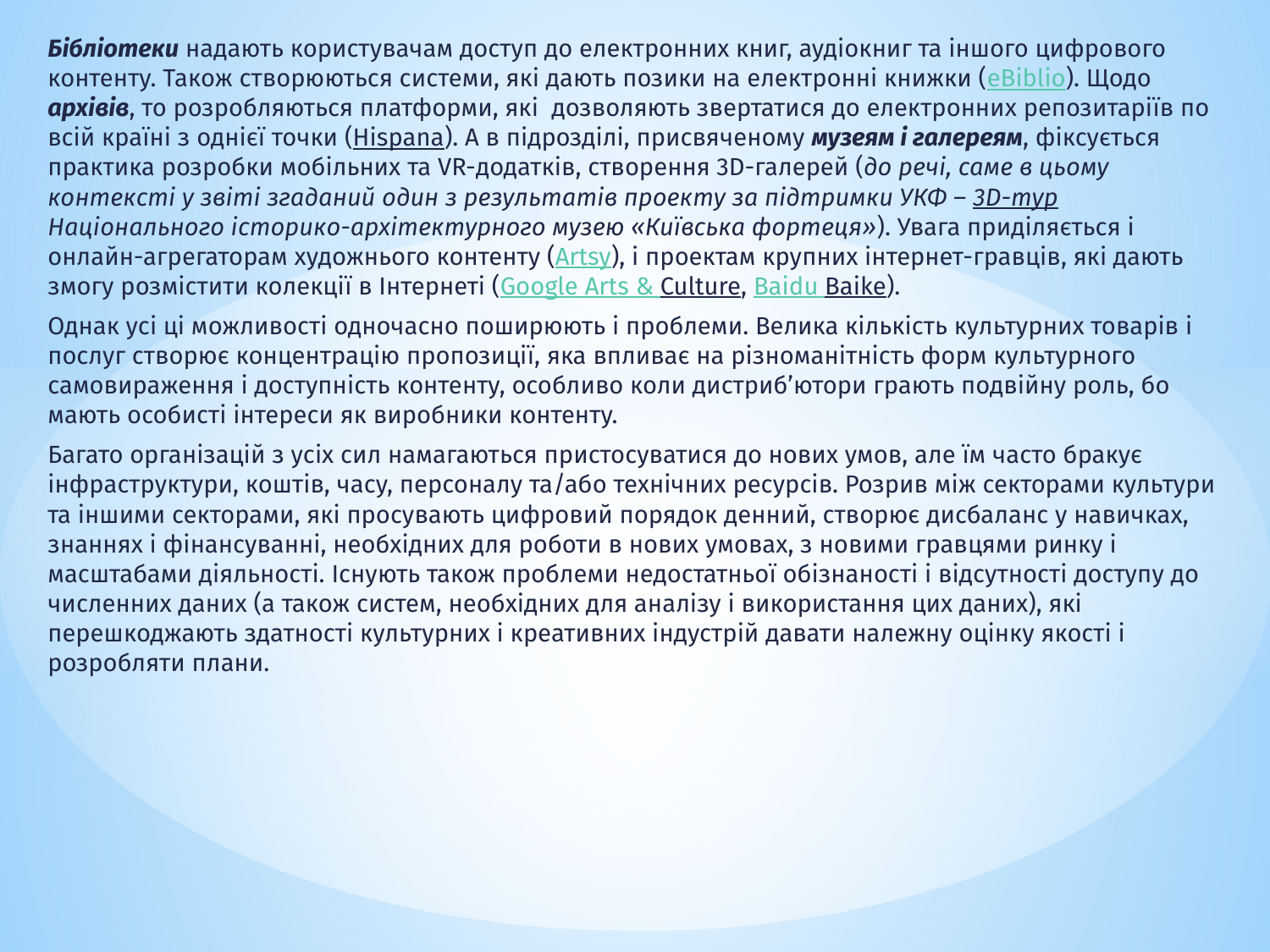

Бібліотеки надають користувачам доступ до електронних книг, аудіокниг та іншого цифрового контенту. Також створюються системи, які дають позики на електронні книжки (eBiblio). Щодо архівів, то розробляються платформи, які  дозволяють звертатися до електронних репозитаріїв по всій країні з однієї точки (Hispana). А в підрозділі, присвяченому музеям і галереям, фіксується практика розробки мобільних та VR-додатків, створення 3D-галерей (до речі, саме в цьому контексті у звіті згаданий один з результатів проекту за підтримки УКФ – 3D-тур Національного історико-архітектурного музею «Київська фортеця»). Увага приділяється і онлайн-агрегаторам художнього контенту (Artsy), і проектам крупних інтернет-гравців, які дають змогу розмістити колекції в Інтернеті (Google Arts & Culture, Baidu Baike).
Однак усі ці можливості одночасно поширюють і проблеми. Велика кількість культурних товарів і послуг створює концентрацію пропозиції, яка впливає на різноманітність форм культурного самовираження і доступність контенту, особливо коли дистриб’ютори грають подвійну роль, бо мають особисті інтереси як виробники контенту.
Багато організацій з усіх сил намагаються пристосуватися до нових умов, але їм часто бракує інфраструктури, коштів, часу, персоналу та/або технічних ресурсів. Розрив між секторами культури та іншими секторами, які просувають цифровий порядок денний, створює дисбаланс у навичках, знаннях і фінансуванні, необхідних для роботи в нових умовах, з новими гравцями ринку і масштабами діяльності. Існують також проблеми недостатньої обізнаності і відсутності доступу до численних даних (а також систем, необхідних для аналізу і використання цих даних), які перешкоджають здатності культурних і креативних індустрій давати належну оцінку якості і розробляти плани.